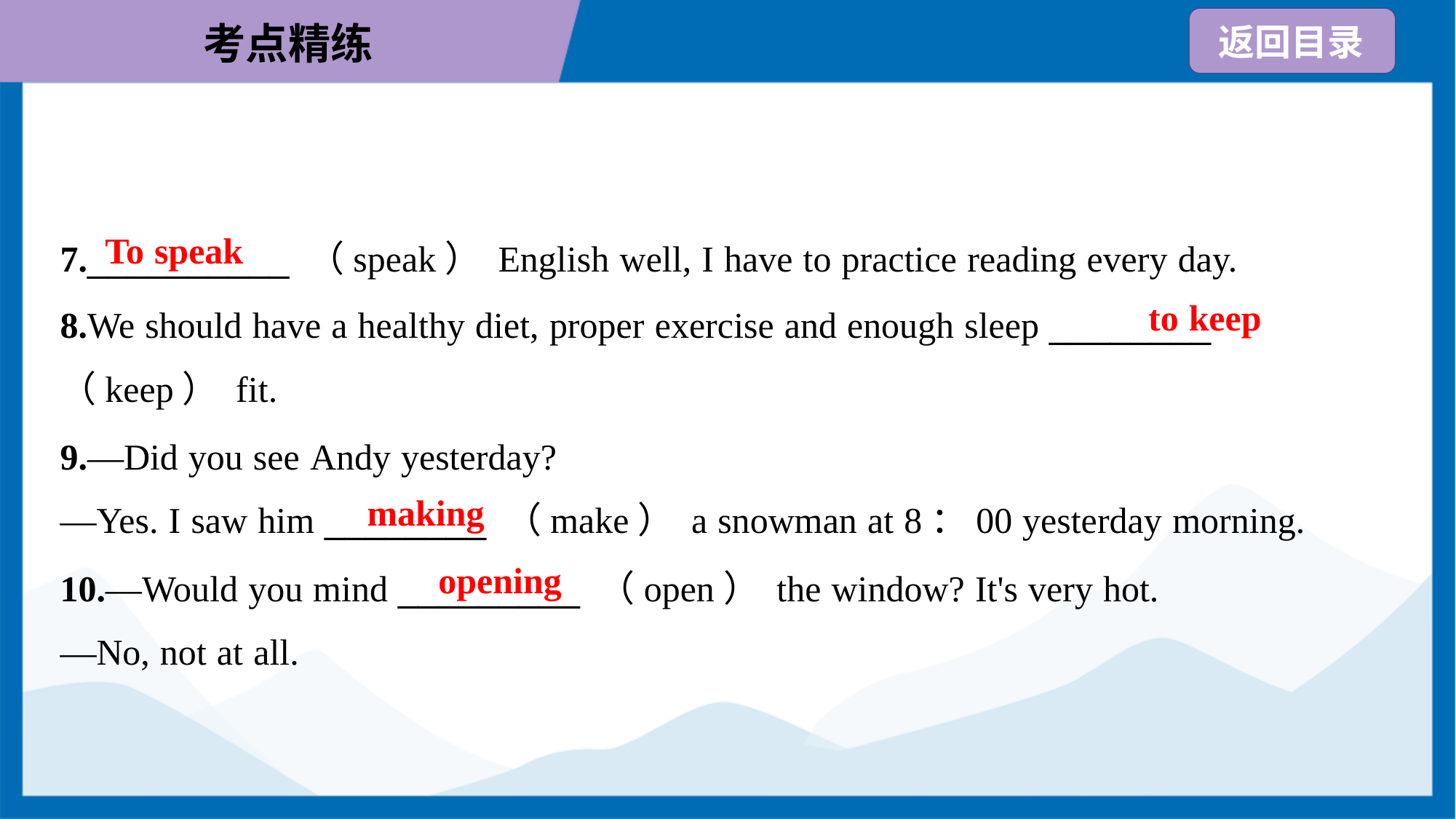

To speak
7.__________ （speak） English well, I have to practice reading every day.
8.We should have a healthy diet, proper exercise and enough sleep ________
（keep） fit.
to keep
9.—Did you see Andy yesterday?
—Yes. I saw him ________ （make） a snowman at 8：00 yesterday morning.
making
opening
10.—Would you mind _________ （open） the window? It's very hot.
—No, not at all.